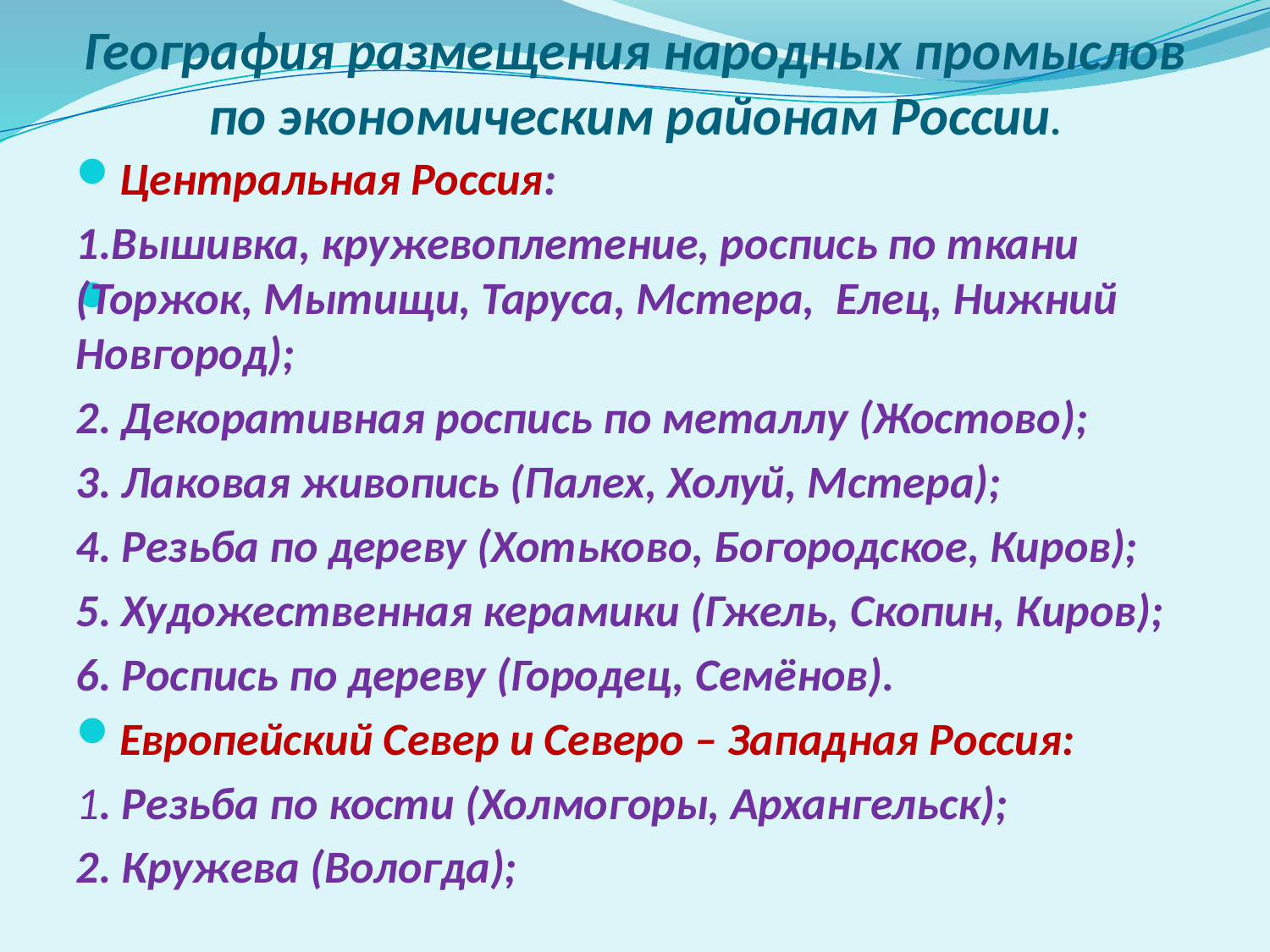

# География размещения народных промыслов по экономическим районам России.
Центральная Россия:
1.Вышивка, кружевоплетение, роспись по ткани (Торжок, Мытищи, Таруса, Мстера,  Елец, Нижний Новгород);
2. Декоративная роспись по металлу (Жостово);
3. Лаковая живопись (Палех, Холуй, Мстера);
4. Резьба по дереву (Хотьково, Богородское, Киров);
5. Художественная керамики (Гжель, Скопин, Киров);
6. Роспись по дереву (Городец, Семёнов).
Европейский Север и Северо – Западная Россия:
1. Резьба по кости (Холмогоры, Архангельск);
2. Кружева (Вологда);